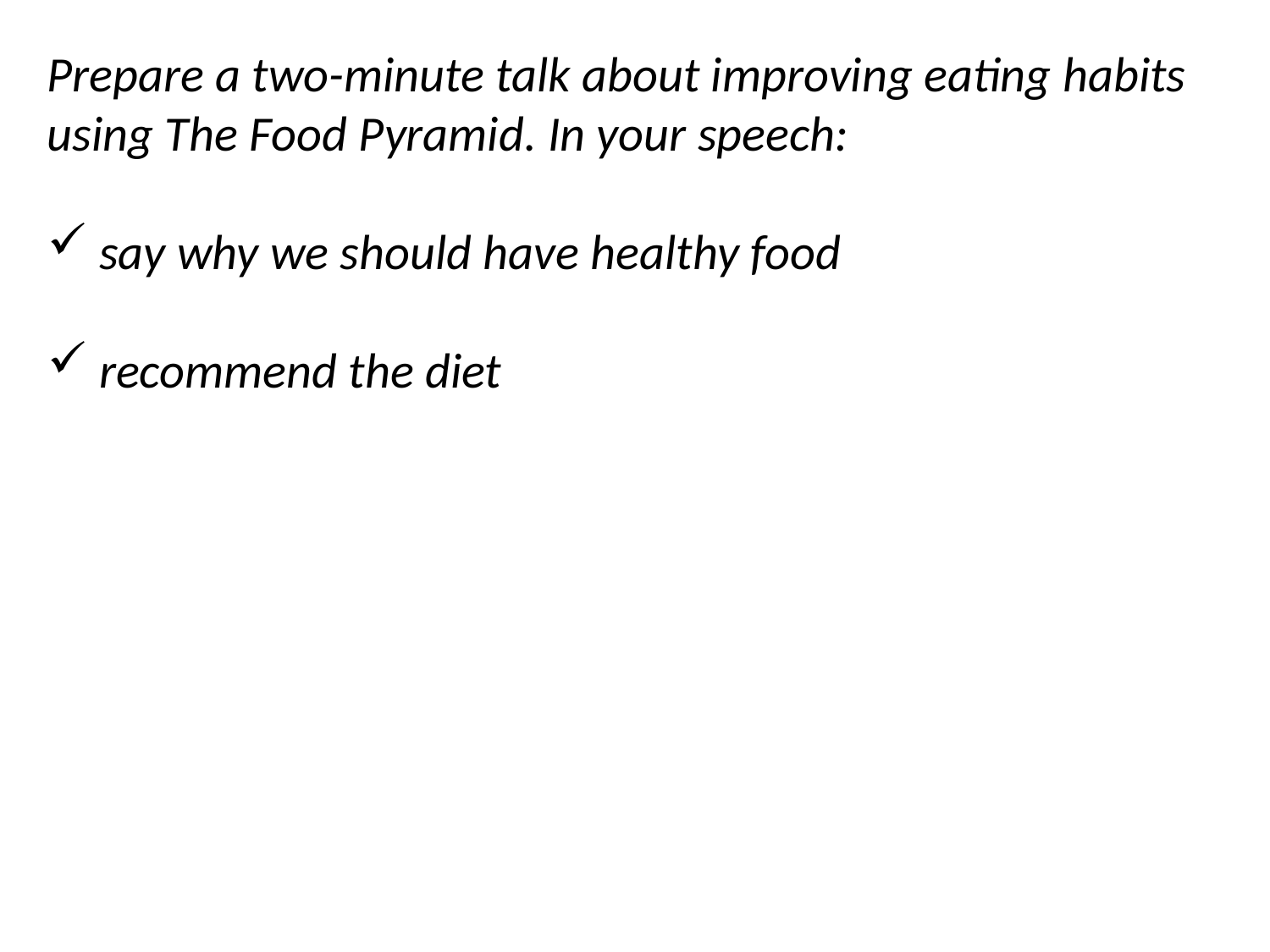

Prepare a two-minute talk about improving eating habits using The Food Pyramid. In your speech:

 say why we should have healthy food

 recommend the diet